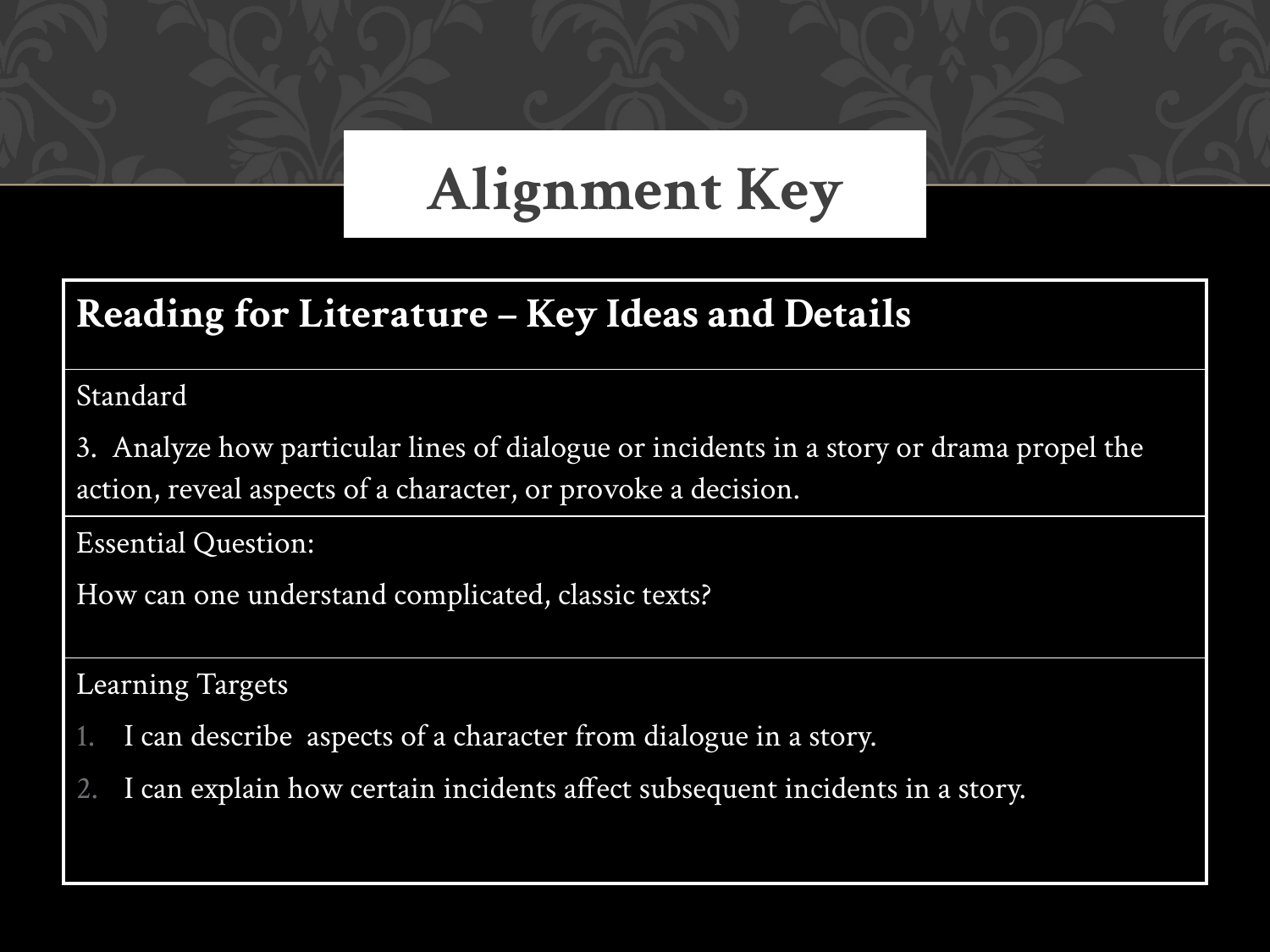

# Alignment Key
| Reading for Literature – Key Ideas and Details |
| --- |
| Standard 3. Analyze how particular lines of dialogue or incidents in a story or drama propel the action, reveal aspects of a character, or provoke a decision. |
| Essential Question: How can one understand complicated, classic texts? |
| Learning Targets I can describe aspects of a character from dialogue in a story. I can explain how certain incidents affect subsequent incidents in a story. |